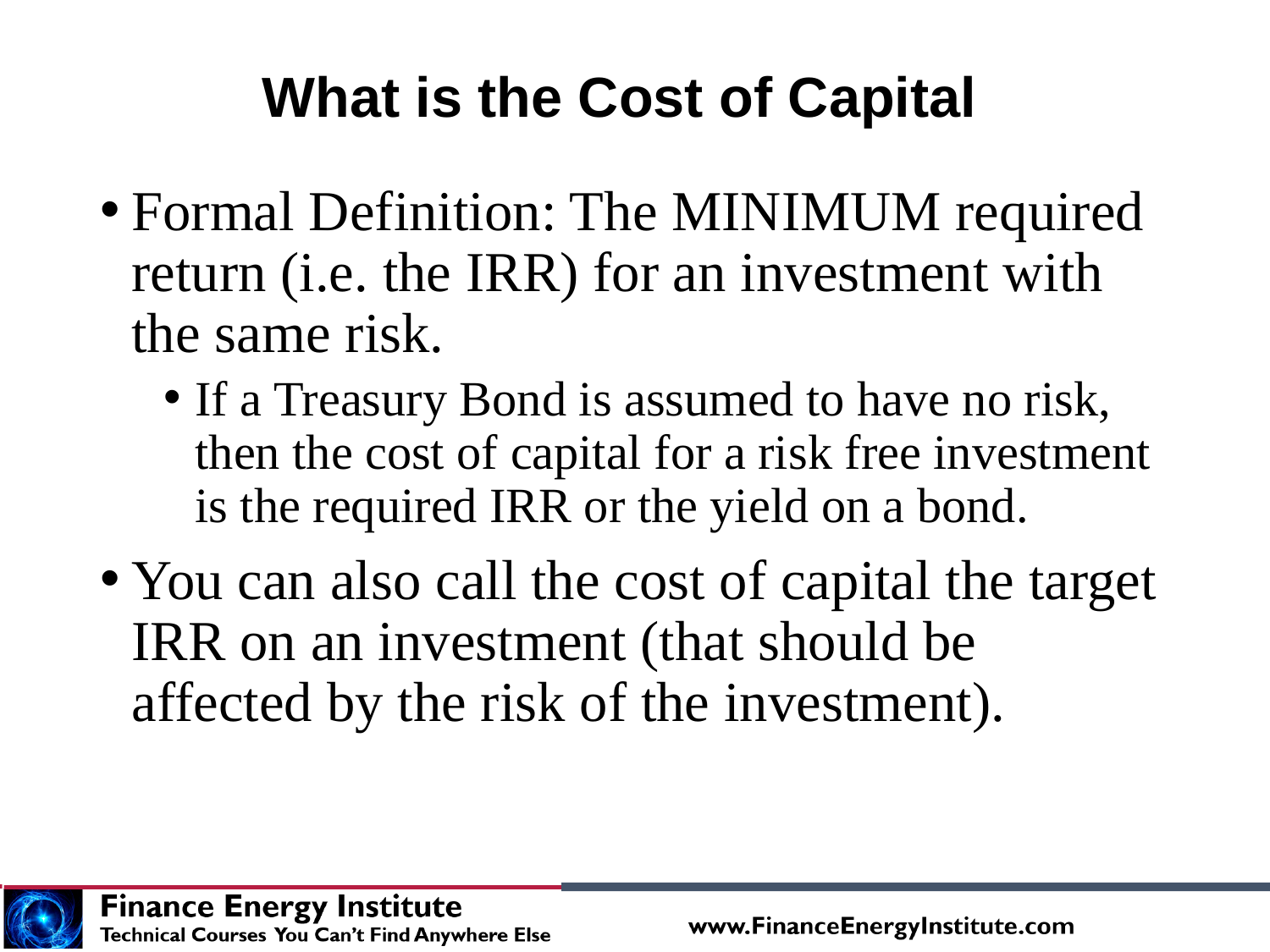

# What is the Cost of Capital
Formal Definition: The MINIMUM required return (i.e. the IRR) for an investment with the same risk.
If a Treasury Bond is assumed to have no risk, then the cost of capital for a risk free investment is the required IRR or the yield on a bond.
You can also call the cost of capital the target IRR on an investment (that should be affected by the risk of the investment).